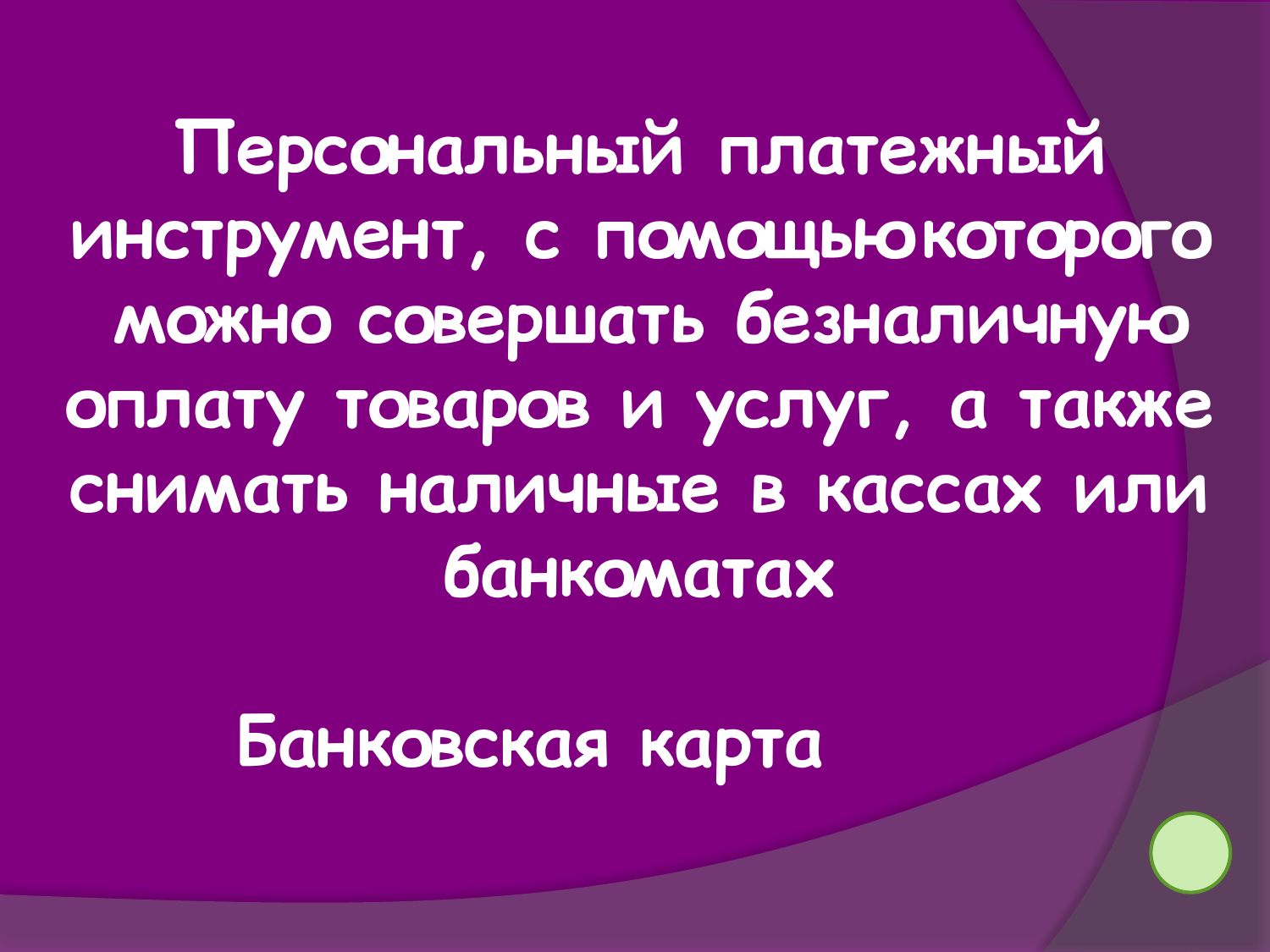

Персональный платежный инструмент, с помощью которого можно совершать безналичную оплату товаров и услуг, а также снимать наличные в кассах или банкоматах
Банковская карта